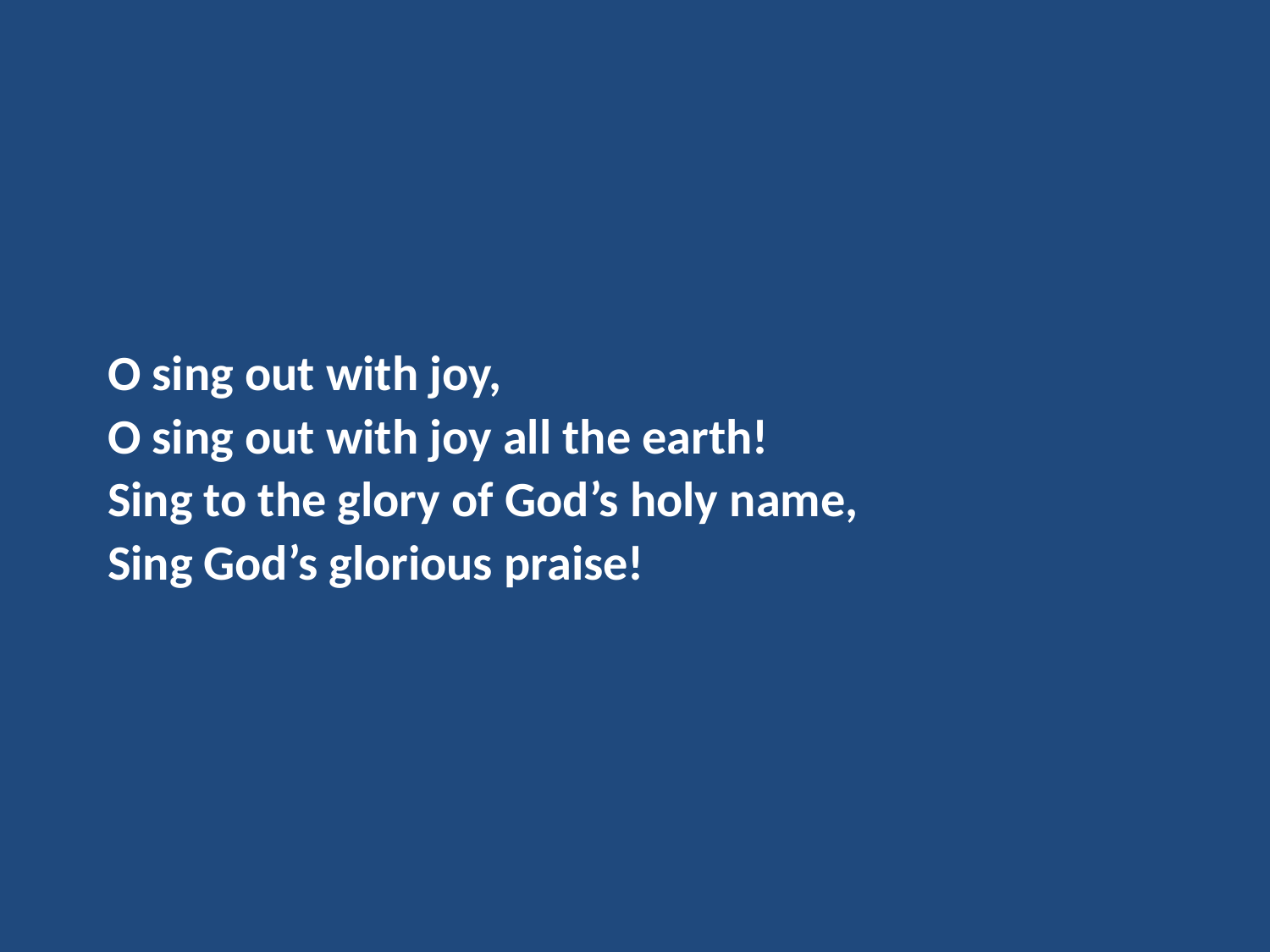

O sing out with joy,
O sing out with joy all the earth!
Sing to the glory of God’s holy name,
Sing God’s glorious praise!